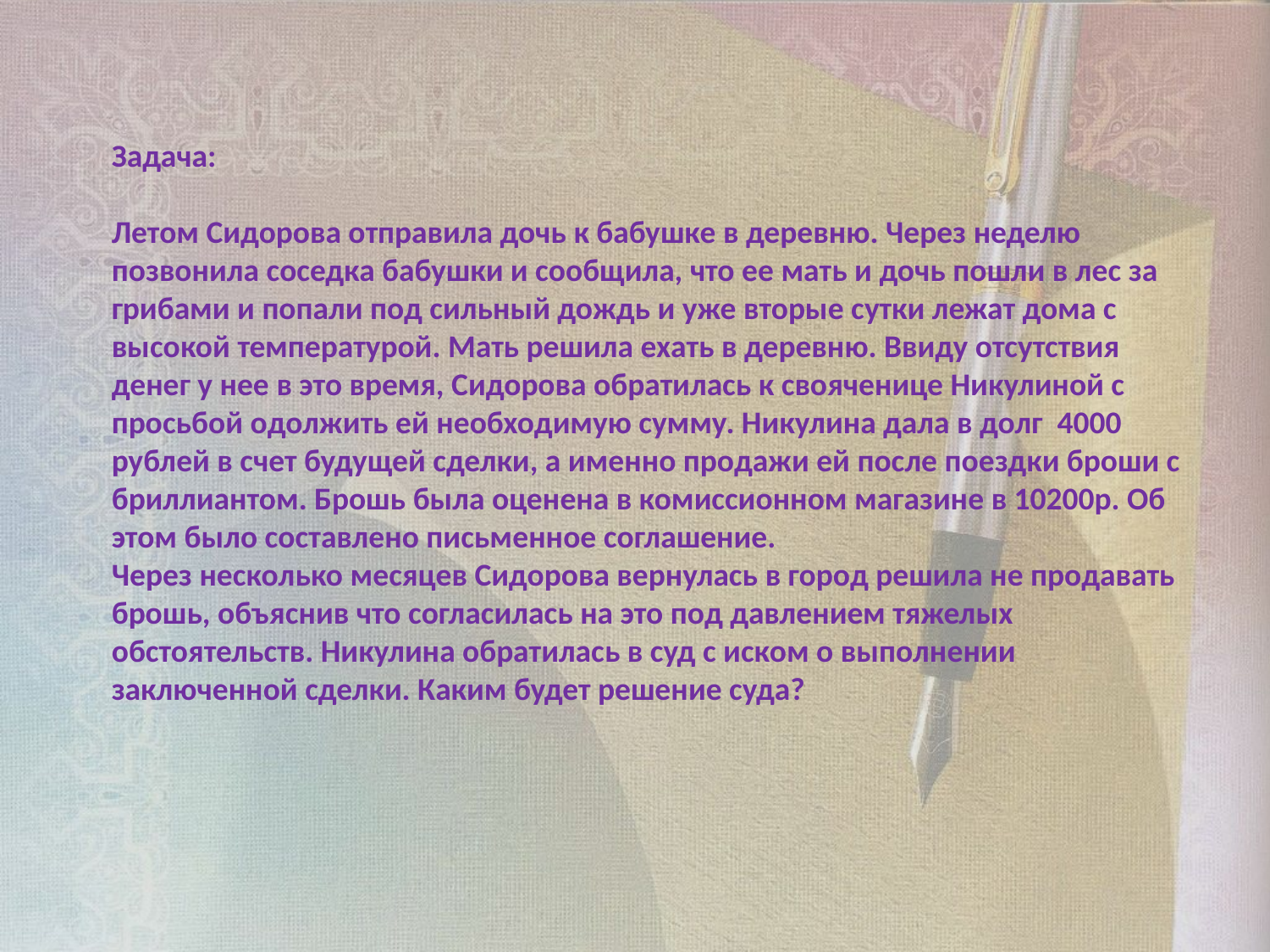

Задача:

Летом Сидорова отправила дочь к бабушке в деревню. Через неделю позвонила соседка бабушки и сообщила, что ее мать и дочь пошли в лес за грибами и попали под сильный дождь и уже вторые сутки лежат дома с высокой температурой. Мать решила ехать в деревню. Ввиду отсутствия денег у нее в это время, Сидорова обратилась к свояченице Никулиной с просьбой одолжить ей необходимую сумму. Никулина дала в долг  4000 рублей в счет будущей сделки, а именно продажи ей после поездки броши с бриллиантом. Брошь была оценена в комиссионном магазине в 10200р. Об этом было составлено письменное соглашение.
Через несколько месяцев Сидорова вернулась в город решила не продавать брошь, объяснив что согласилась на это под давлением тяжелых обстоятельств. Никулина обратилась в суд с иском о выполнении заключенной сделки. Каким будет решение суда?